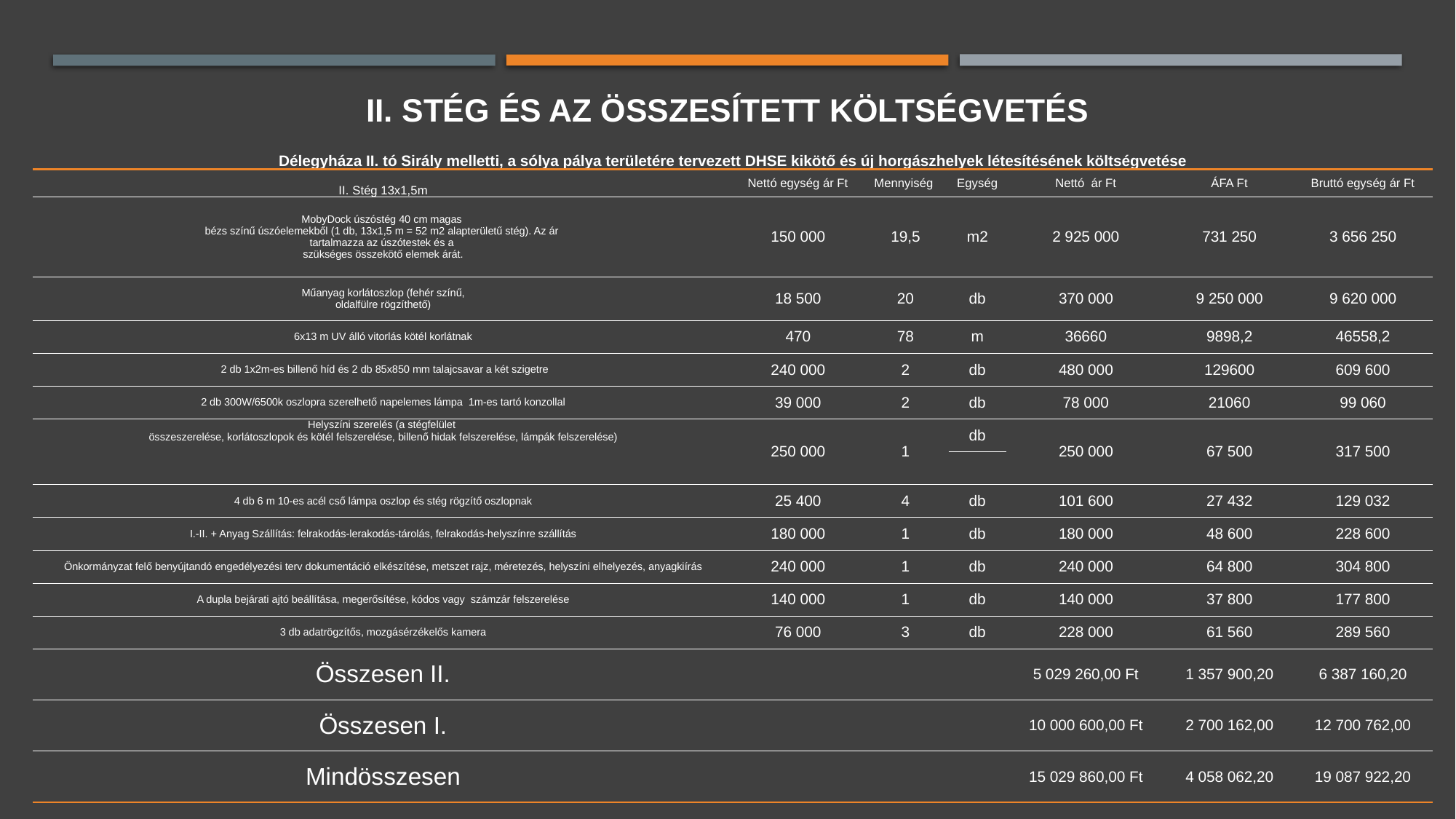

# ii. STÉG ÉS AZ ÖSSZESÍTETT kÖLTSÉGVETÉS
| Délegyháza II. tó Sirály melletti, a sólya pálya területére tervezett DHSE kikötő és új horgászhelyek létesítésének költségvetése |  |  |  |  |  |  |
| --- | --- | --- | --- | --- | --- | --- |
| II. Stég 13x1,5m | Nettó egység ár Ft | Mennyiség | Egység | Nettó ár Ft | ÁFA Ft | Bruttó egység ár Ft |
| MobyDock úszóstég 40 cm magas bézs színű úszóelemekből (1 db, 13x1,5 m = 52 m2 alapterületű stég). Az ár tartalmazza az úszótestek és a szükséges összekötő elemek árát. | 150 000 | 19,5 | m2 | 2 925 000 | 731 250 | 3 656 250 |
| Műanyag korlátoszlop (fehér színű, oldalfülre rögzíthető) | 18 500 | 20 | db | 370 000 | 9 250 000 | 9 620 000 |
| 6x13 m UV álló vitorlás kötél korlátnak | 470 | 78 | m | 36660 | 9898,2 | 46558,2 |
| 2 db 1x2m-es billenő híd és 2 db 85x850 mm talajcsavar a két szigetre | 240 000 | 2 | db | 480 000 | 129600 | 609 600 |
| 2 db 300W/6500k oszlopra szerelhető napelemes lámpa 1m-es tartó konzollal | 39 000 | 2 | db | 78 000 | 21060 | 99 060 |
| Helyszíni szerelés (a stégfelület összeszerelése, korlátoszlopok és kötél felszerelése, billenő hidak felszerelése, lámpák felszerelése) | 250 000 | 1 | db | 250 000 | 67 500 | 317 500 |
|  |  |  |  |  |  |  |
| 4 db 6 m 10-es acél cső lámpa oszlop és stég rögzítő oszlopnak | 25 400 | 4 | db | 101 600 | 27 432 | 129 032 |
| I.-II. + Anyag Szállítás: felrakodás-lerakodás-tárolás, felrakodás-helyszínre szállítás | 180 000 | 1 | db | 180 000 | 48 600 | 228 600 |
| Önkormányzat felő benyújtandó engedélyezési terv dokumentáció elkészítése, metszet rajz, méretezés, helyszíni elhelyezés, anyagkiírás | 240 000 | 1 | db | 240 000 | 64 800 | 304 800 |
| A dupla bejárati ajtó beállítása, megerősítése, kódos vagy számzár felszerelése | 140 000 | 1 | db | 140 000 | 37 800 | 177 800 |
| 3 db adatrögzítős, mozgásérzékelős kamera | 76 000 | 3 | db | 228 000 | 61 560 | 289 560 |
| Összesen II. |  |  |  | 5 029 260,00 Ft | 1 357 900,20 | 6 387 160,20 |
| Összesen I. |  |  |  | 10 000 600,00 Ft | 2 700 162,00 | 12 700 762,00 |
| Mindösszesen |  |  |  | 15 029 860,00 Ft | 4 058 062,20 | 19 087 922,20 |